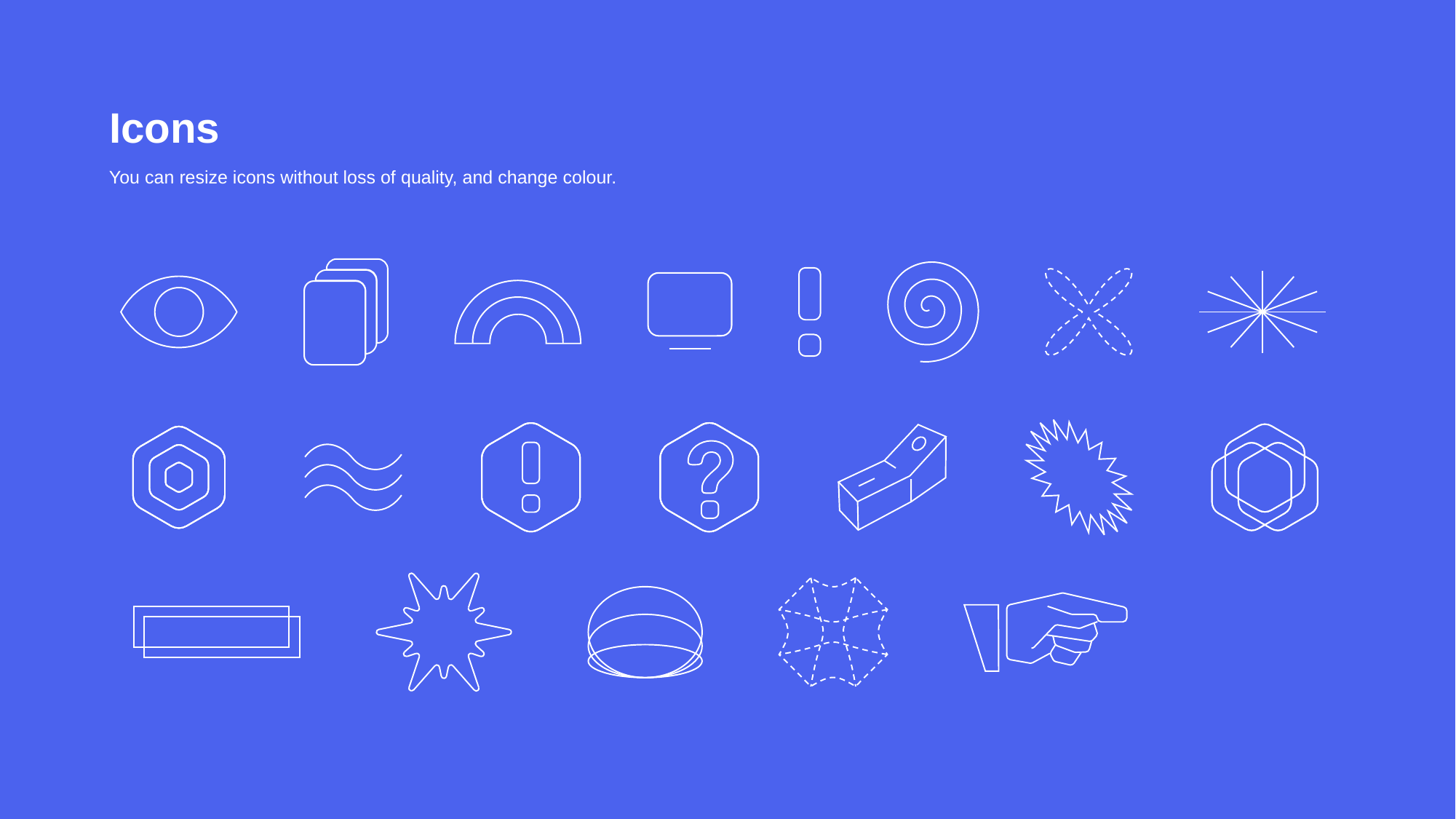

Icons
You can resize icons without loss of quality, and change colour.